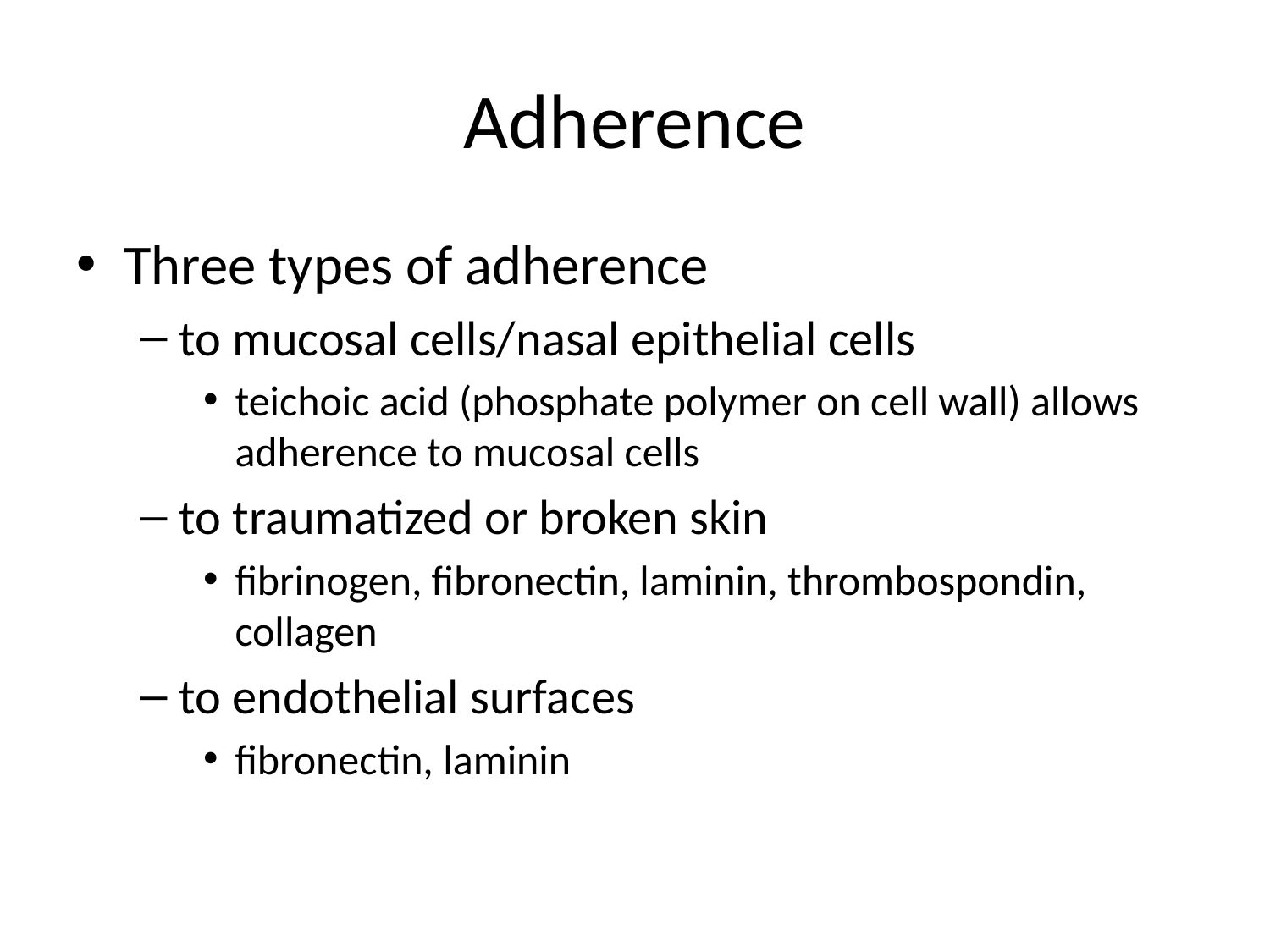

# Adherence
Three types of adherence
to mucosal cells/nasal epithelial cells
teichoic acid (phosphate polymer on cell wall) allows adherence to mucosal cells
to traumatized or broken skin
fibrinogen, fibronectin, laminin, thrombospondin, collagen
to endothelial surfaces
fibronectin, laminin